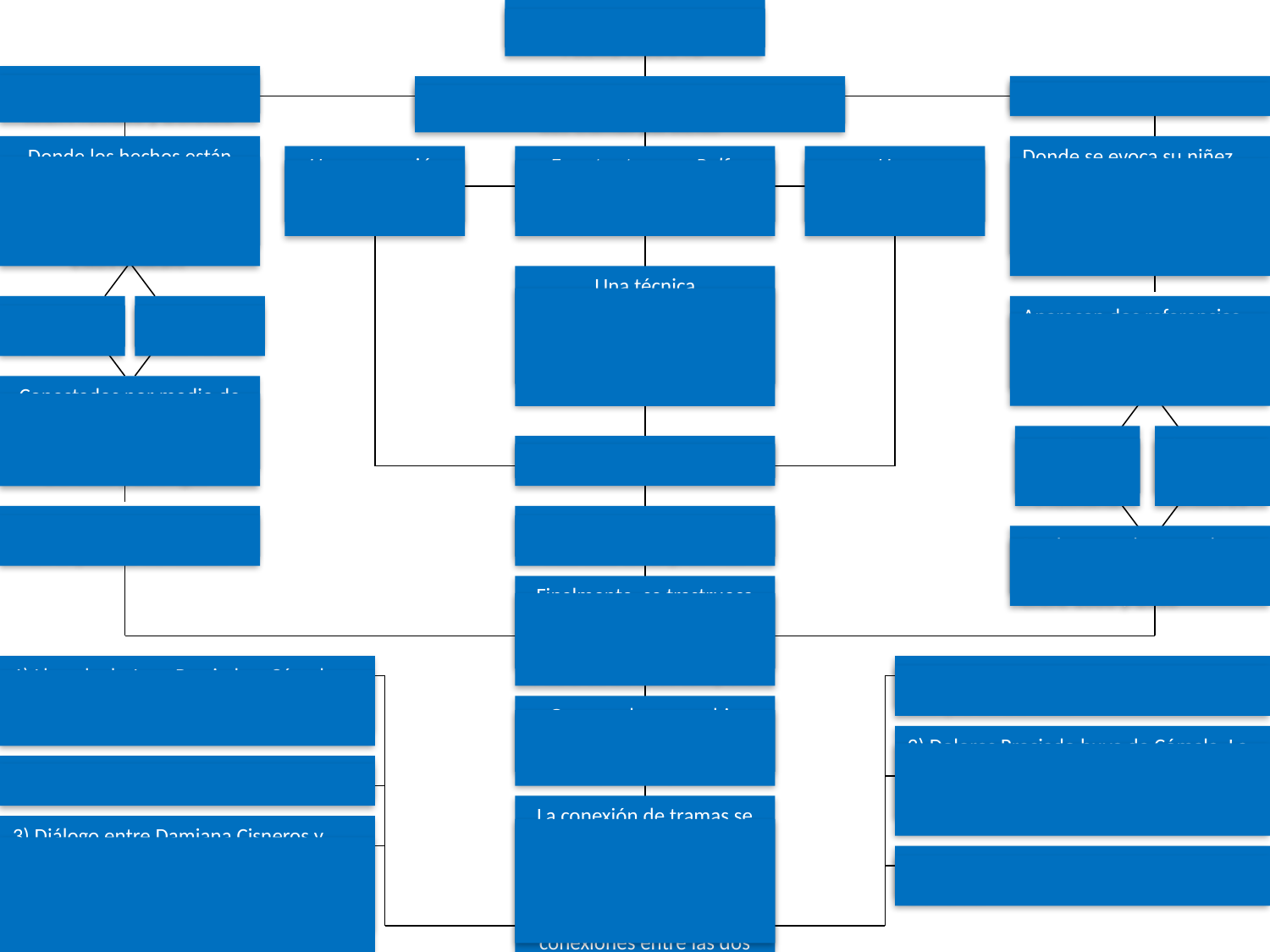

LAS DOS TRAMAS DE PEDRO PARAMO

Diálogo en la tumba entre Juan Preciado y Dorotea

Una lectura cuidadosa permite  descubrir los dos tramas paralelas

Biografía de Pedro paramo

Donde los hechos están como grabados en las paredes y son reproducidos por los ecos . Estos Evocan:

Donde se evoca su niñez,
su juventud, su ascenso al cacicazgo de la comarca y su muerte apuñalado por su hijo Abundio.

Una proyección sobre la eternidad

En estos tramos, Rulfo desprecia el tiempo objetivo, utilizando:

Una condensación del tiempo

Una técnica contrapuntística yuxtaponiendo diferentes niveles
temporales

Pasado Inmediato

Pasado Remoto

Aparecen dos referencias históricas que acentúan el tiempo en que suceden los hechos

Conectados por medio de los acontecimientos a que se refieren Damiana, Dorotea y Eduviges

La Revolución Mexicana

La guerra de los cristeros

Para desorientar al lector

Donde transcurren 3 días  en el pasado inmediato

Haciendo que el pasado se intercale en el presente

Por lo tanto, la segunda trama transcurre
entre 1880 y 1930

Finalmente, se trastrueca los acontecimientos, se fragmenta la cronología,
Y se crea un caos temporal

1) Llegada de Juan Preciado a Cómala en busca de su padre. Acá se yuxtaponen las dos Cómalas , ósea un nexo temático

1) Se describen escenas de la niñez del cacique en Cómala.

Generando un cambio abrupto de espacio y personajes

2) Dolores Preciado huye de Cómala. La otro salida sirve de contrapunto a este, pues ambas son importantes para PP

2) Salida de Susana San Juan de Cómala.

La conexión de tramas se da por medio de un personaje, un tema, o la estructura misma. Las siguientes son ejemplos de conexiones entre las dos tramas:

3) Diálogo entre Damiana Cisneros y Juan Preciado.  Al pasar de un dialogo al ahogamiento de Damiana, se repiten escenas vividas en un pasado lejano, lo cual evoca a la trama 2.

3) El ahogamiento de la voz de Damiana Cisneros.